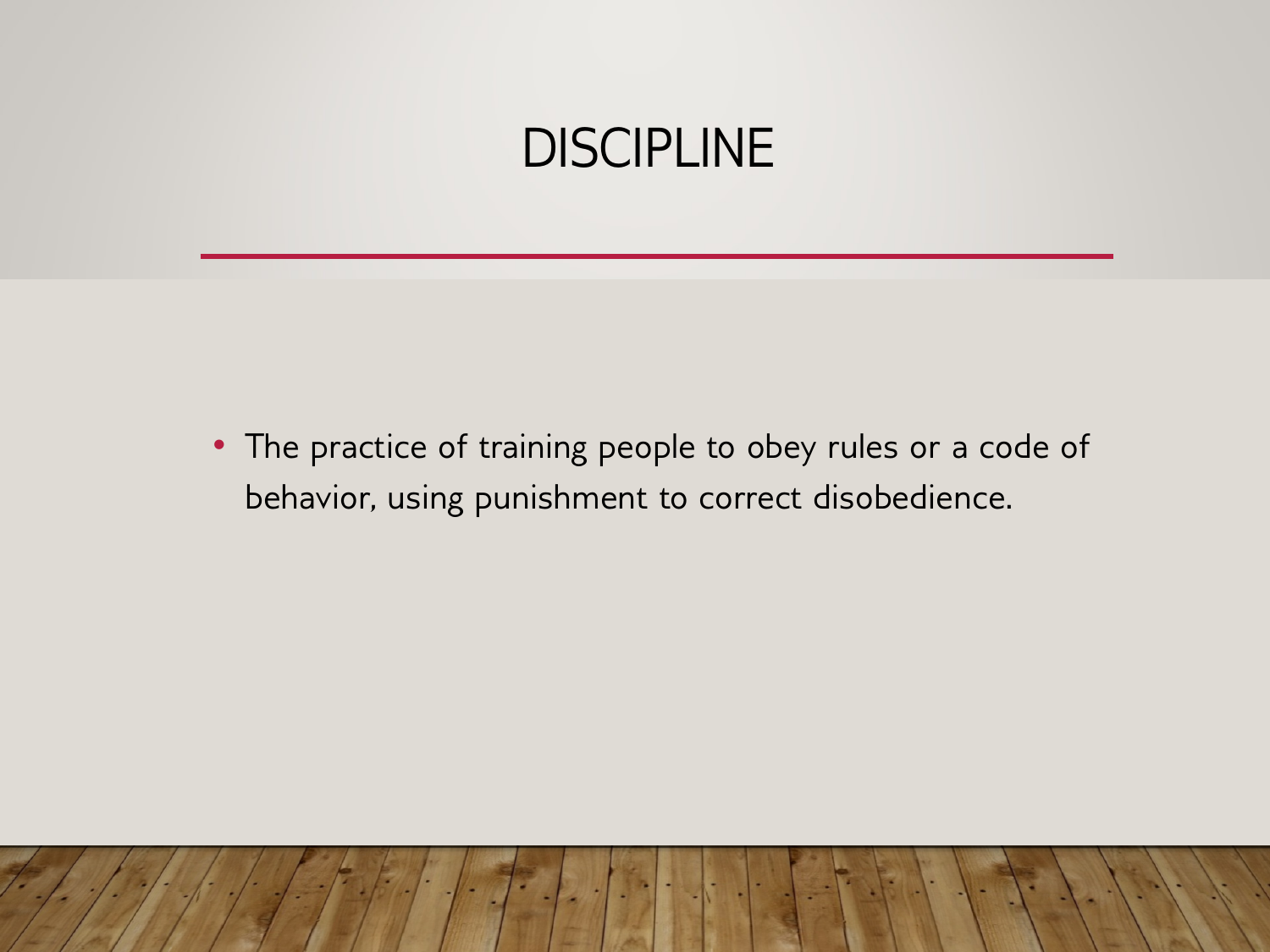

# DISCIPLINE

The practice of training people to obey rules or a code of behavior, using punishment to correct disobedience.